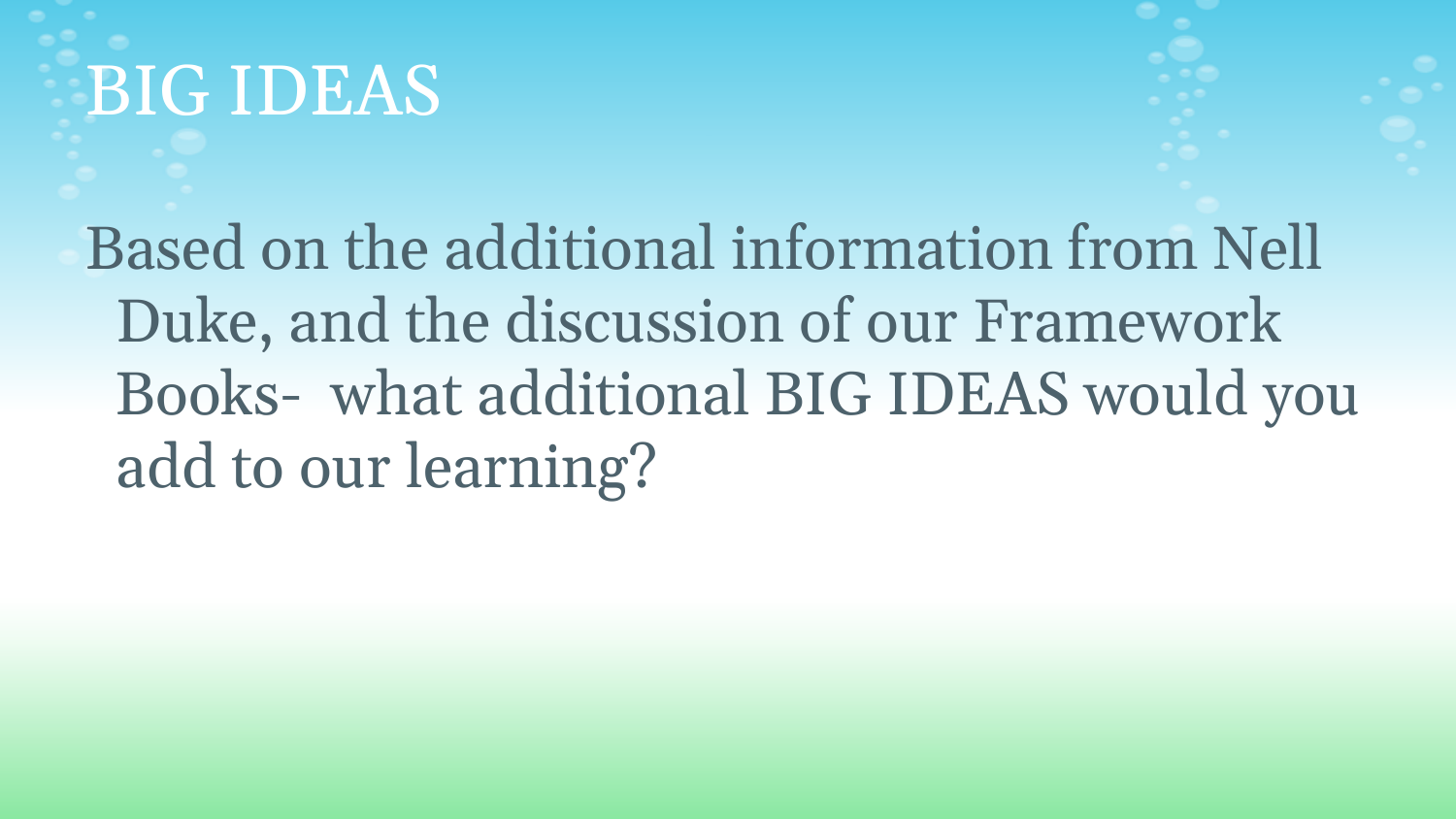

# BIG IDEAS
Based on the additional information from Nell Duke, and the discussion of our Framework Books-  what additional BIG IDEAS would you add to our learning?